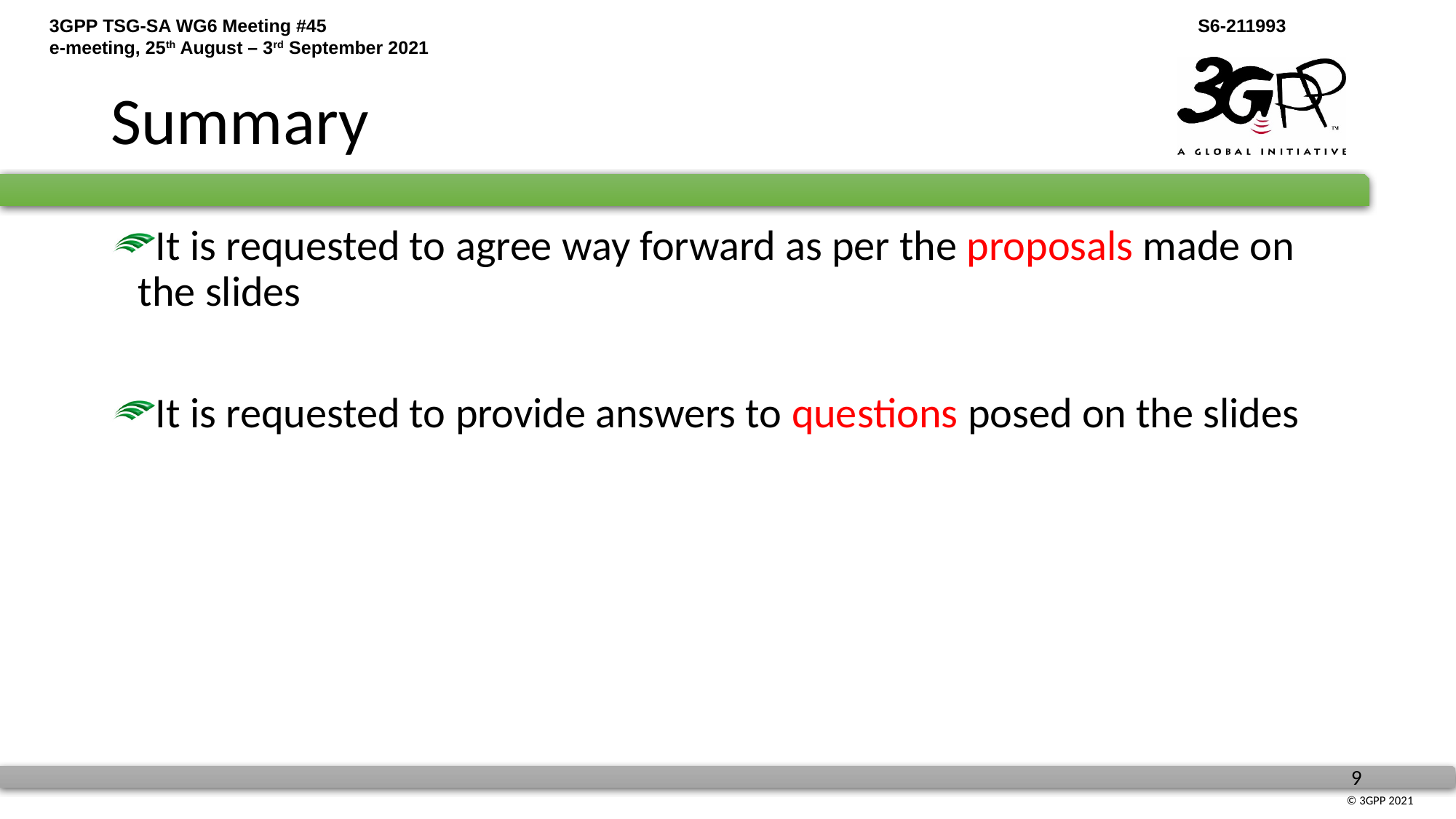

# Summary
It is requested to agree way forward as per the proposals made on the slides

It is requested to provide answers to questions posed on the slides